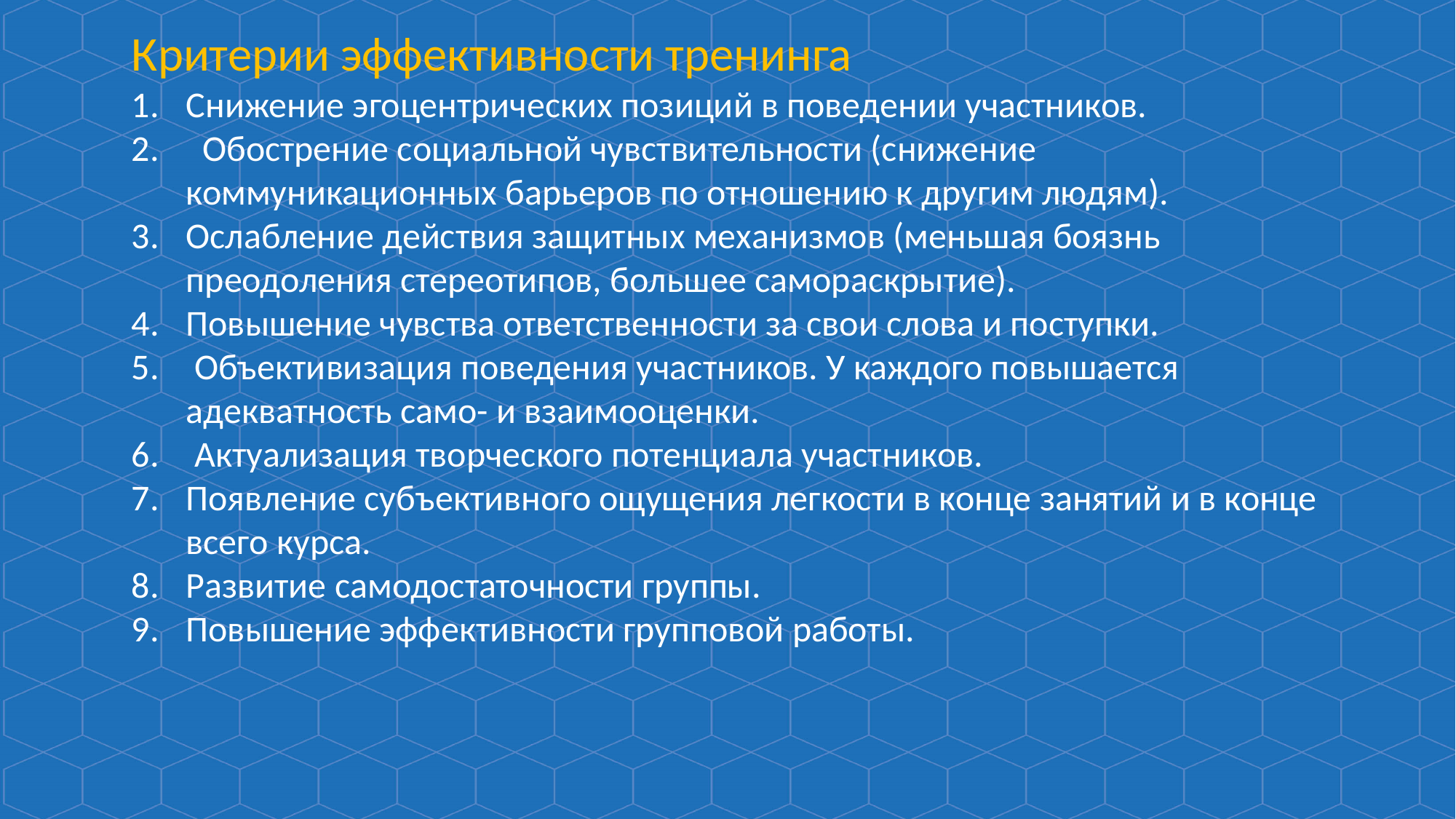

Критерии эффективности тренинга
Снижение эгоцентрических позиций в поведении участников.
  Обострение социальной чувствительности (снижение коммуникационных барьеров по отношению к другим людям).
Ослабление действия защитных механизмов (меньшая боязнь преодоления стереотипов, большее самораскрытие).
Повышение чувства ответственности за свои слова и поступки.
 Объективизация поведения участников. У каждого повышается адекватность само- и взаимооценки.
 Актуализация творческого потенциала участников.
Появление субъективного ощущения легкости в конце занятий и в конце всего курса.
Развитие самодостаточности группы.
Повышение эффективности групповой работы.